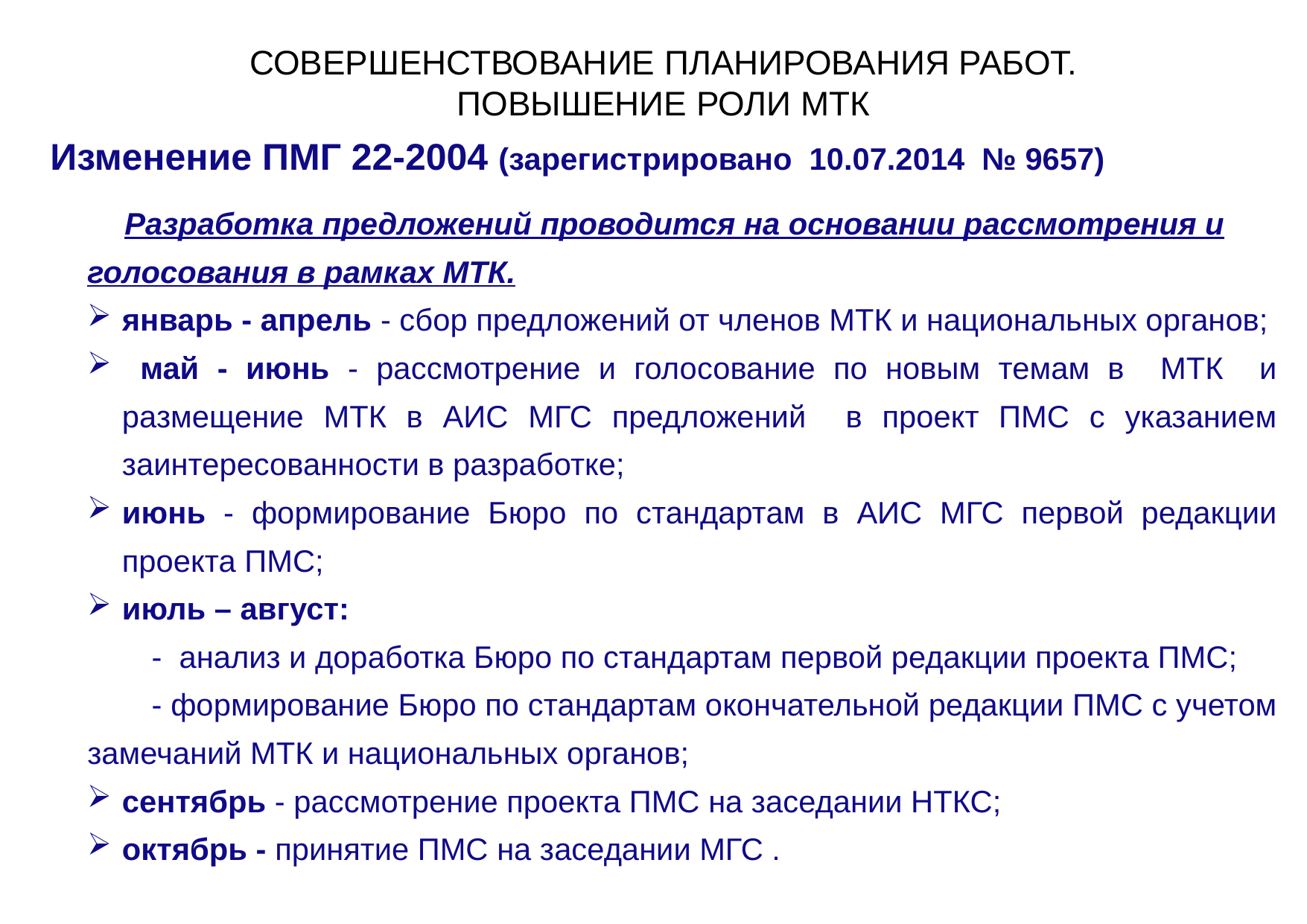

СОВЕРШЕНСТВОВАНИЕ ПЛАНИРОВАНИЯ РАБОТ.
ПОВЫШЕНИЕ РОЛИ МТК
Изменение ПМГ 22-2004 (зарегистрировано  10.07.2014  № 9657)

Разработка предложений проводится на основании рассмотрения и голосования в рамках МТК.
январь - апрель - сбор предложений от членов МТК и национальных органов;
 май - июнь - рассмотрение и голосование по новым темам в  МТК  и размещение МТК в АИС МГС предложений  в проект ПМС с указанием заинтересованности в разработке;
июнь - формирование Бюро по стандартам в АИС МГС первой редакции проекта ПМС;
июль – август:
 -  анализ и доработка Бюро по стандартам первой редакции проекта ПМС;
 - формирование Бюро по стандартам окончательной редакции ПМС с учетом замечаний МТК и национальных органов;
сентябрь - рассмотрение проекта ПМС на заседании НТКС;
октябрь - принятие ПМС на заседании МГС .